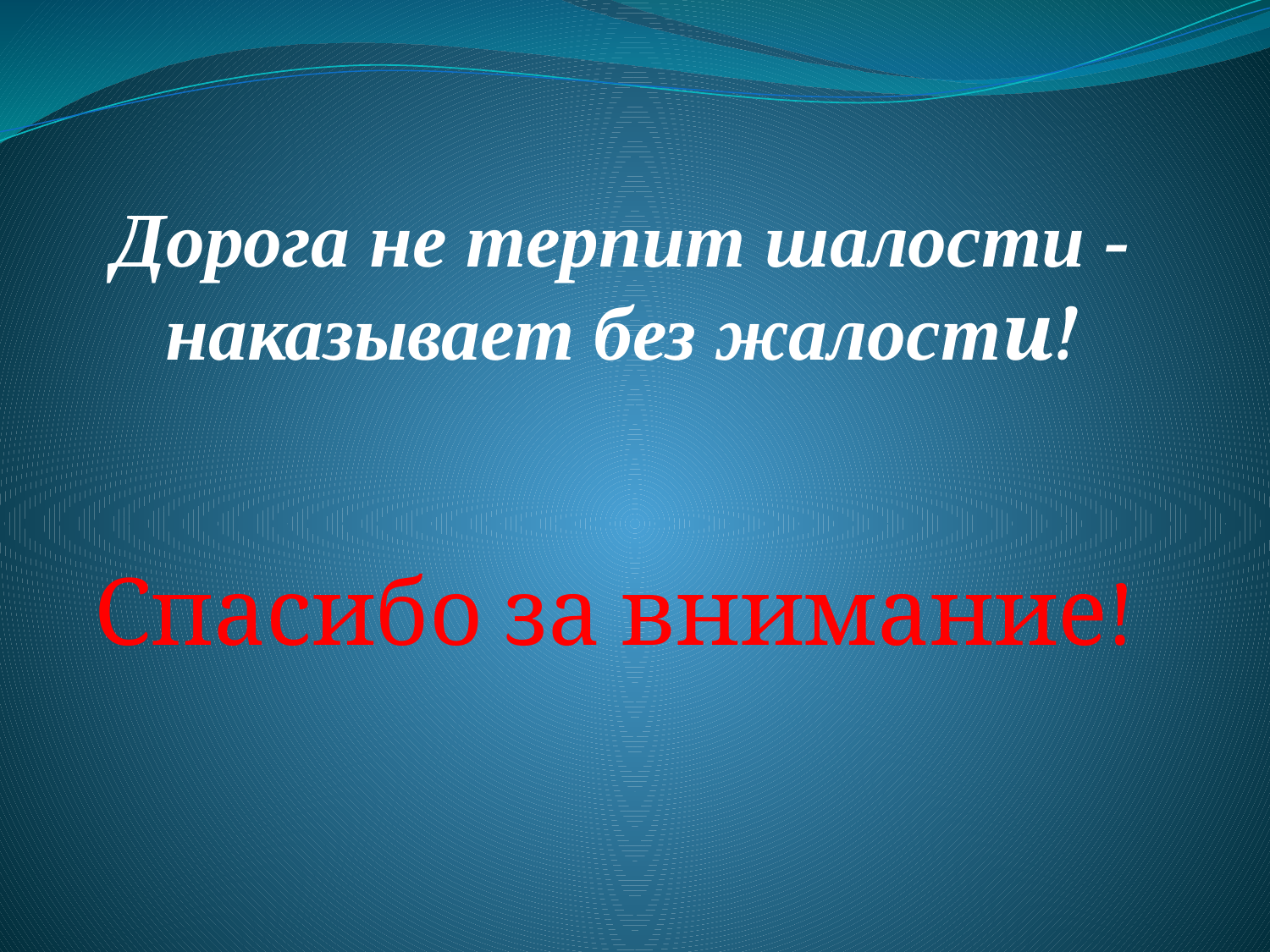

# Дорога не терпит шалости - наказывает без жалости!
Спасибо за внимание!